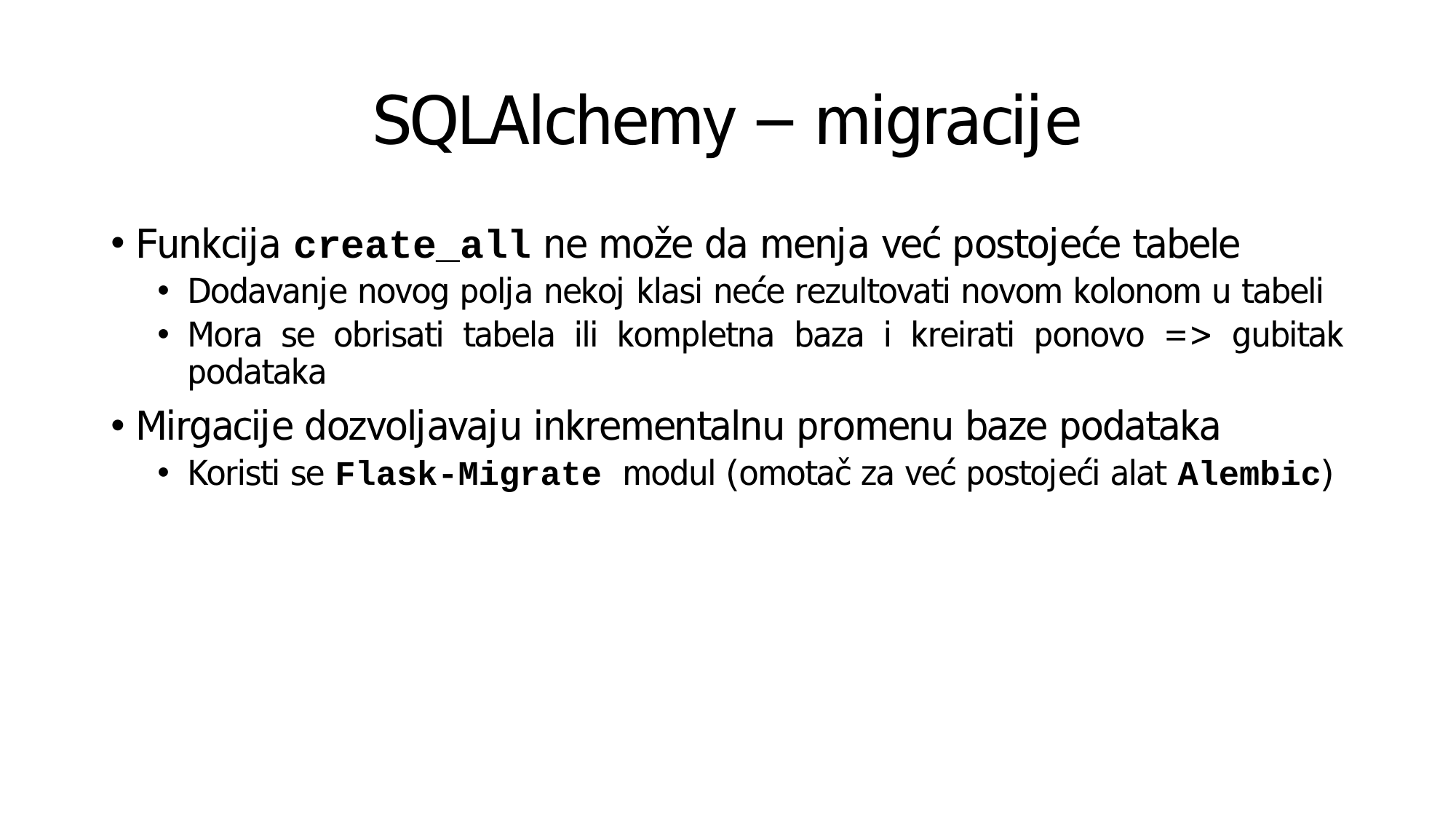

# SQLAlchemy – migracije
Funkcija create_all ne može da menja već postojeće tabele
Dodavanje novog polja nekoj klasi neće rezultovati novom kolonom u tabeli
Mora se obrisati tabela ili kompletna baza i kreirati ponovo => gubitak podataka
Mirgacije dozvoljavaju inkrementalnu promenu baze podataka
Koristi se Flask-Migrate modul (omotač za već postojeći alat Alembic)